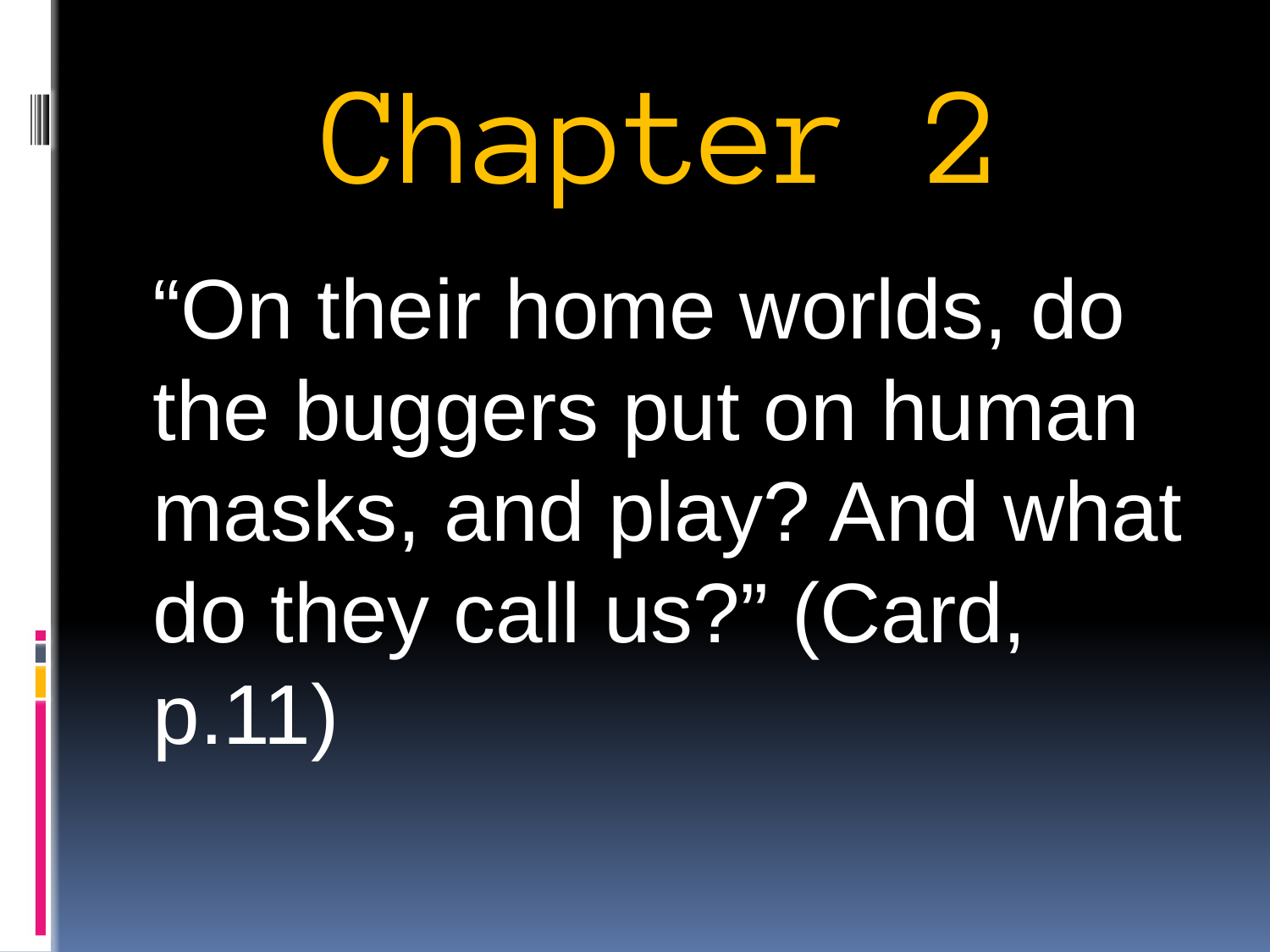

# Chapter 2
“On their home worlds, do the buggers put on human masks, and play? And what do they call us?” (Card, p.11)